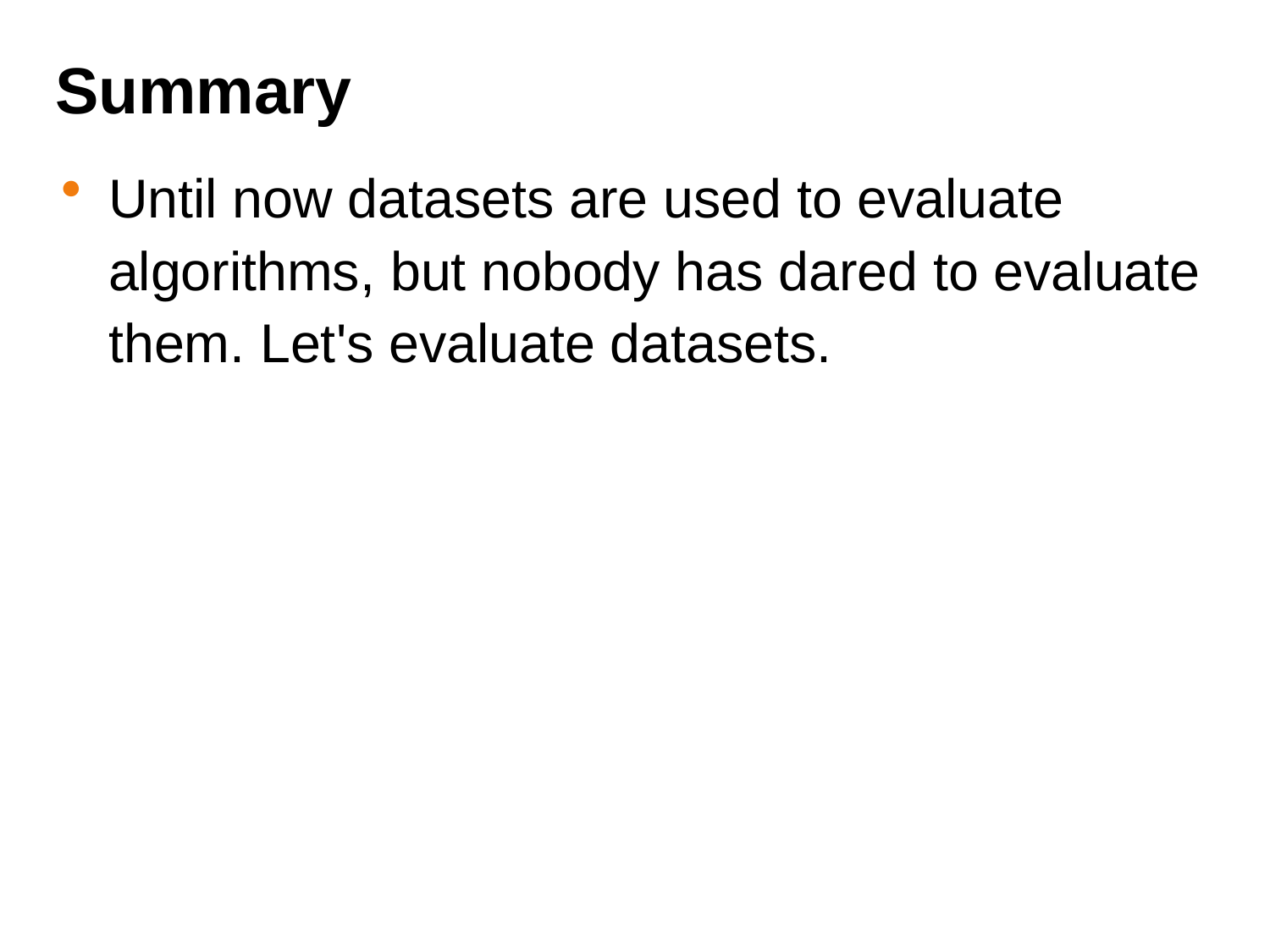

# Summary
Until now datasets are used to evaluate algorithms, but nobody has dared to evaluate them. Let's evaluate datasets.